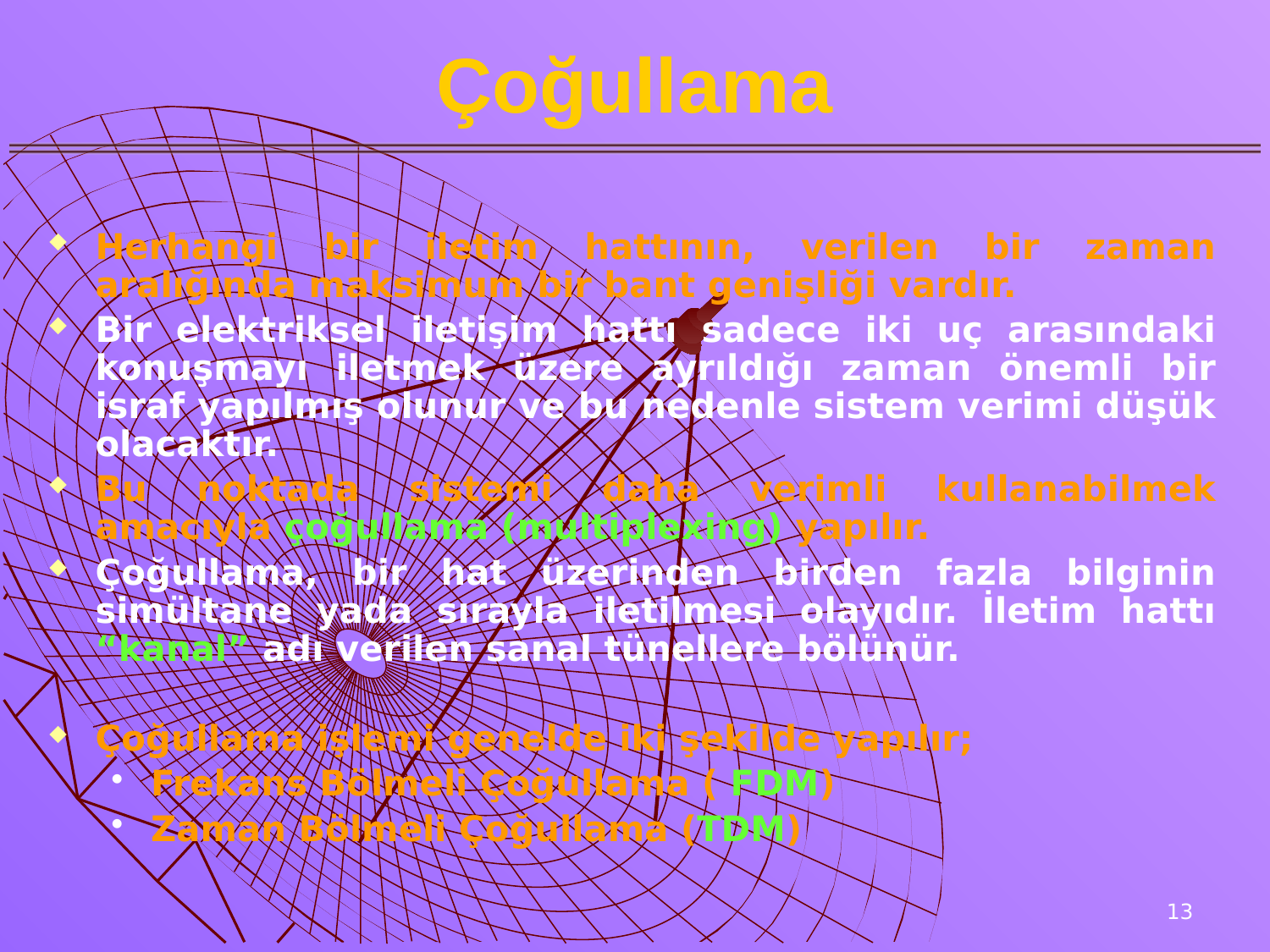

# Çoğullama
Herhangi bir iletim hattının, verilen bir zaman aralığında maksimum bir bant genişliği vardır.
Bir elektriksel iletişim hattı sadece iki uç arasındaki konuşmayı iletmek üzere ayrıldığı zaman önemli bir israf yapılmış olunur ve bu nedenle sistem verimi düşük olacaktır.
Bu noktada sistemi daha verimli kullanabilmek amacıyla çoğullama (multiplexing) yapılır.
Çoğullama, bir hat üzerinden birden fazla bilginin simültane yada sırayla iletilmesi olayıdır. İletim hattı “kanal” adı verilen sanal tünellere bölünür.

Çoğullama işlemi genelde iki şekilde yapılır;
Frekans Bölmeli Çoğullama ( FDM)
Zaman Bölmeli Çoğullama (TDM)
13